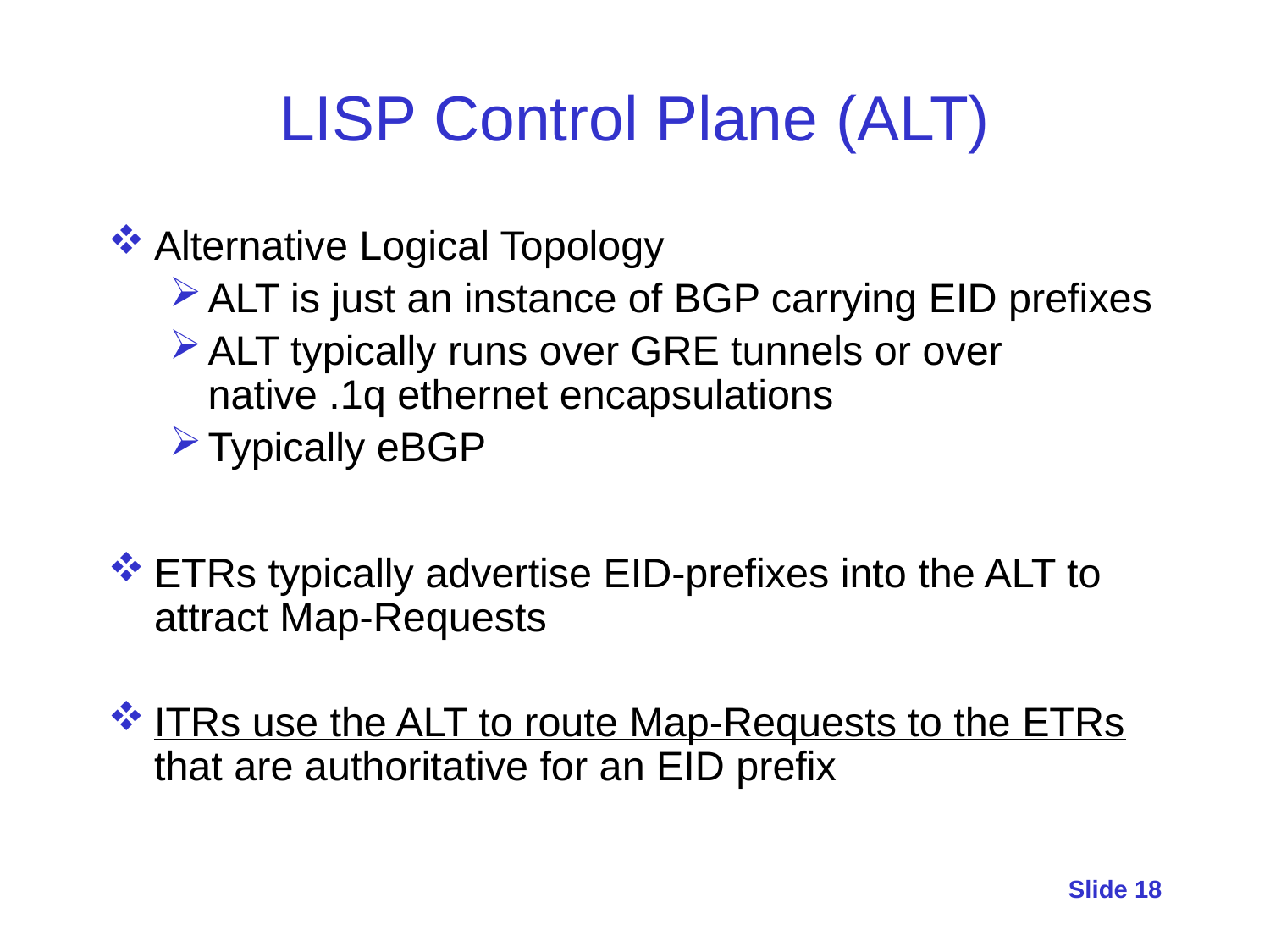

# LISP Control Plane (ALT)
Alternative Logical Topology
ALT is just an instance of BGP carrying EID prefixes
ALT typically runs over GRE tunnels or over native .1q ethernet encapsulations
Typically eBGP

ETRs typically advertise EID-prefixes into the ALT to attract Map-Requests

ITRs use the ALT to route Map-Requests to the ETRs that are authoritative for an EID prefix
Slide 18